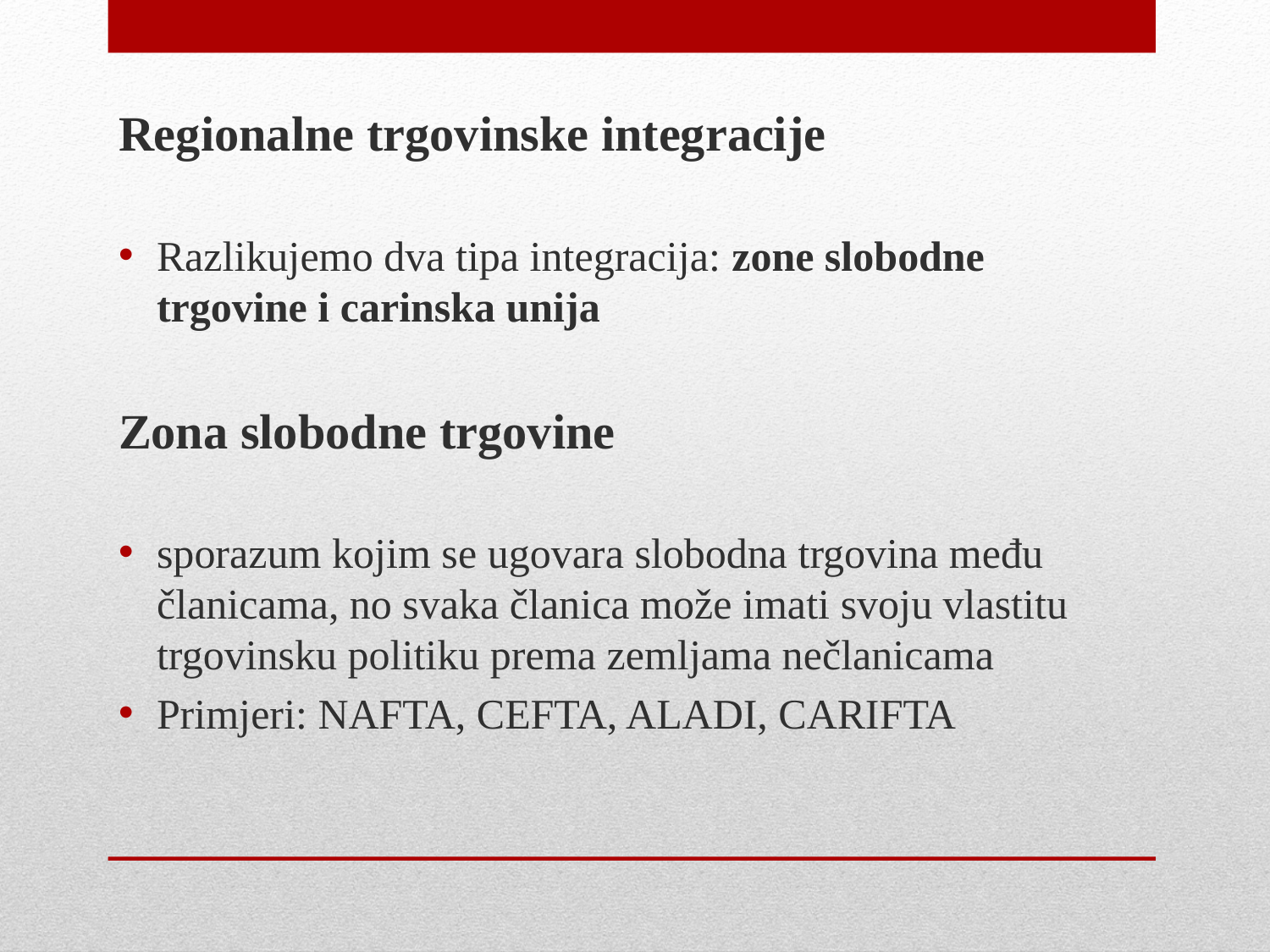

Regionalne trgovinske integracije

Razlikujemo dva tipa integracija: zone slobodne trgovine i carinska unija

Zona slobodne trgovine

sporazum kojim se ugovara slobodna trgovina među članicama, no svaka članica može imati svoju vlastitu trgovinsku politiku prema zemljama nečlanicama
Primjeri: NAFTA, CEFTA, ALADI, CARIFTA